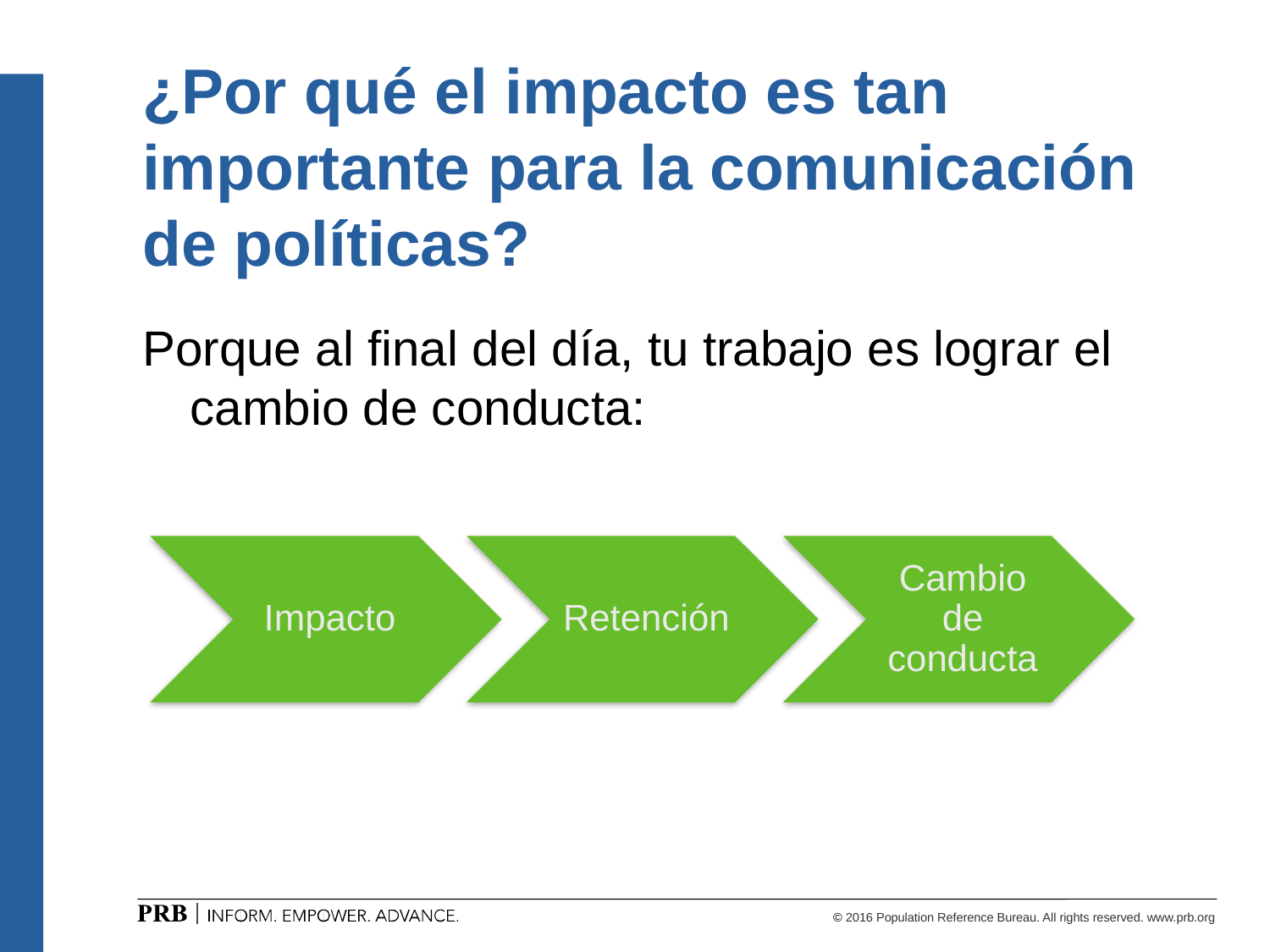

# ¿Por qué el impacto es tan importante para la comunicación de políticas?
Porque al final del día, tu trabajo es lograr el cambio de conducta:
Impacto
Retención
Cambio de conducta